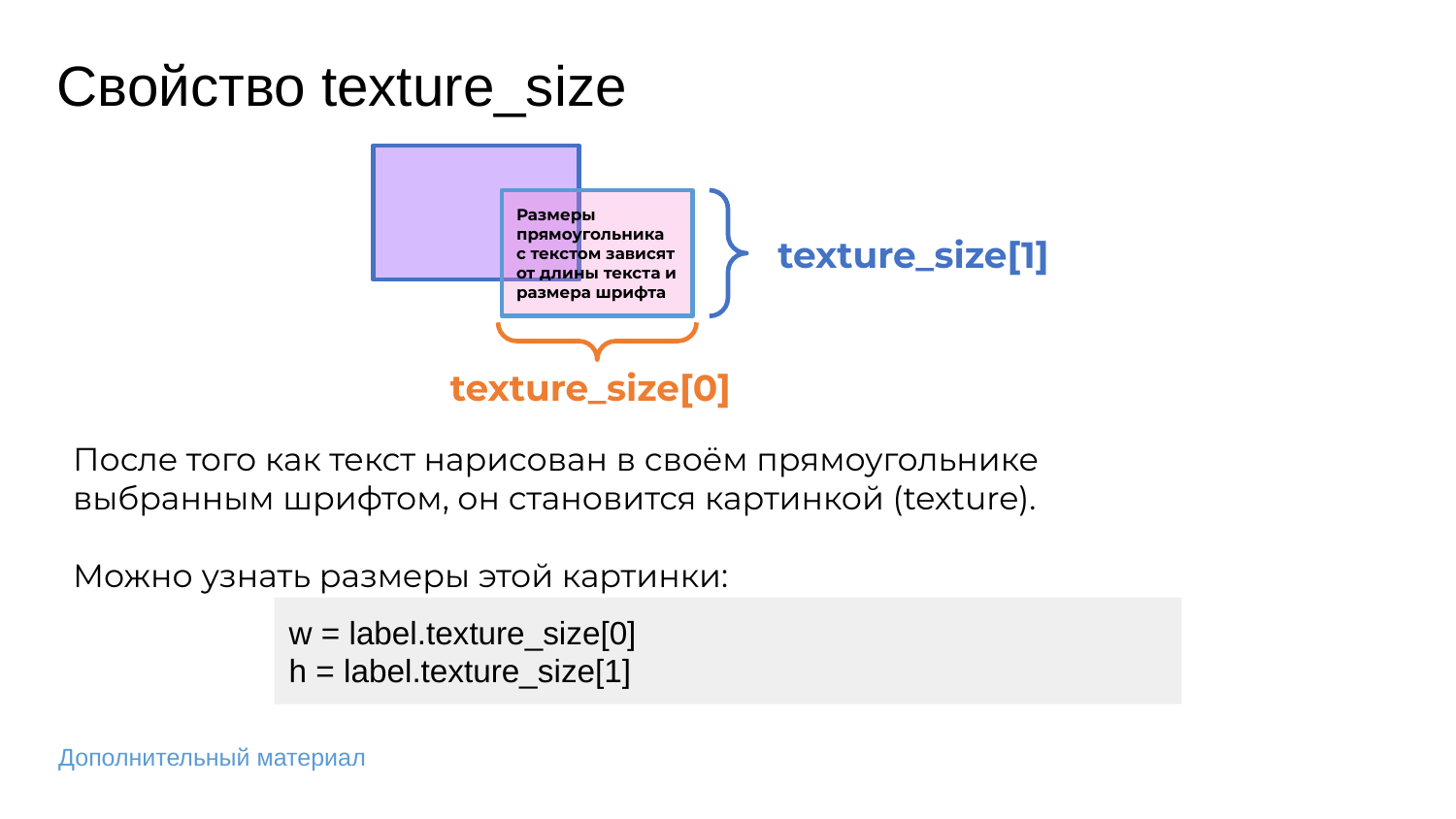

Свойство texture_size

Размеры прямоугольника с текстом зависят от длины текста и размера шрифта
texture_size[1]

texture_size[0]
После того как текст нарисован в своём прямоугольнике выбранным шрифтом, он становится картинкой (texture).
Можно узнать размеры этой картинки:
w = label.texture_size[0]
h = label.texture_size[1]
Дополнительный материал